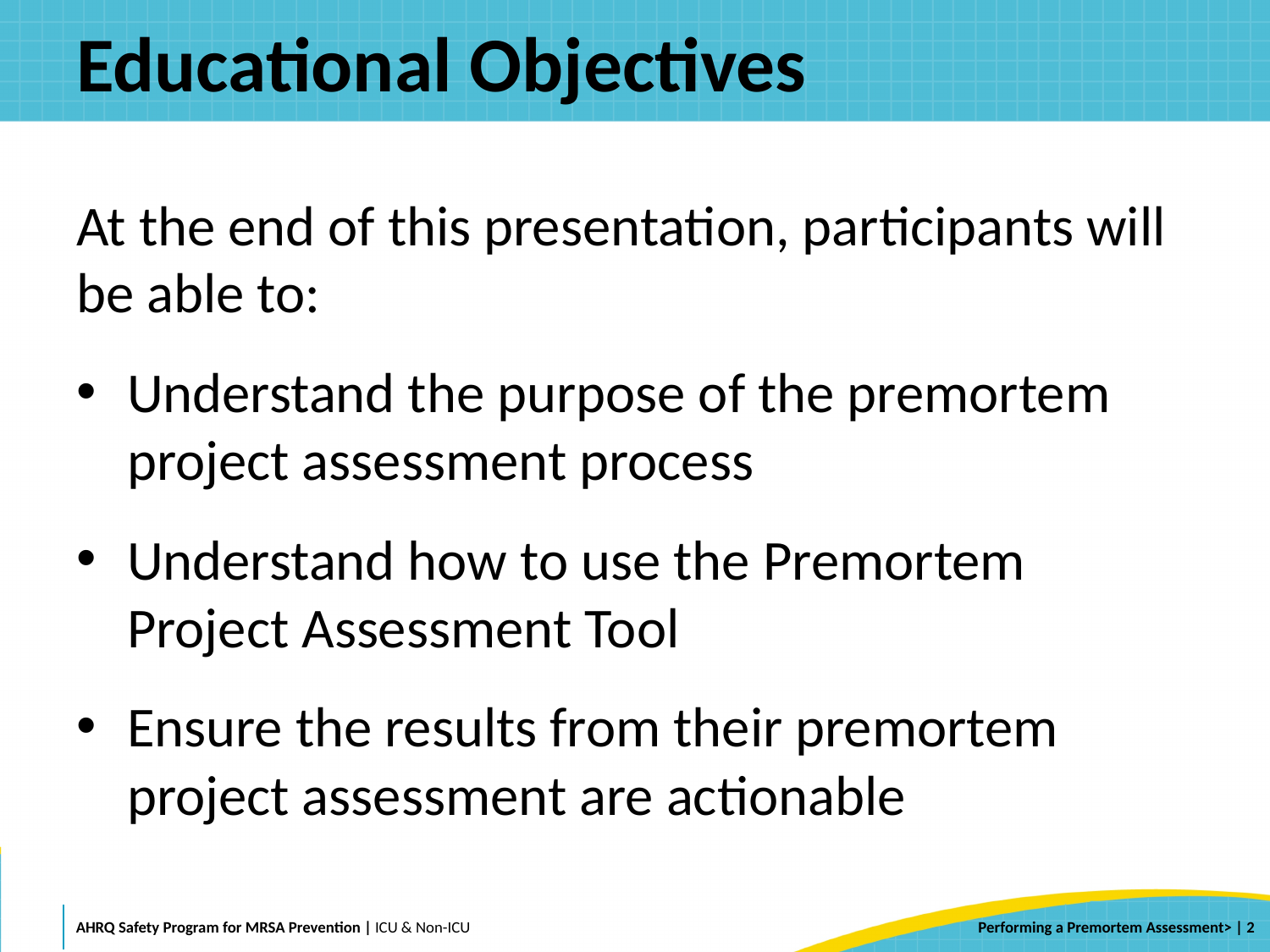

# Educational Objectives
At the end of this presentation, participants will be able to:
Understand the purpose of the premortem project assessment process
Understand how to use the Premortem Project Assessment Tool
Ensure the results from their premortem project assessment are actionable
 | 2